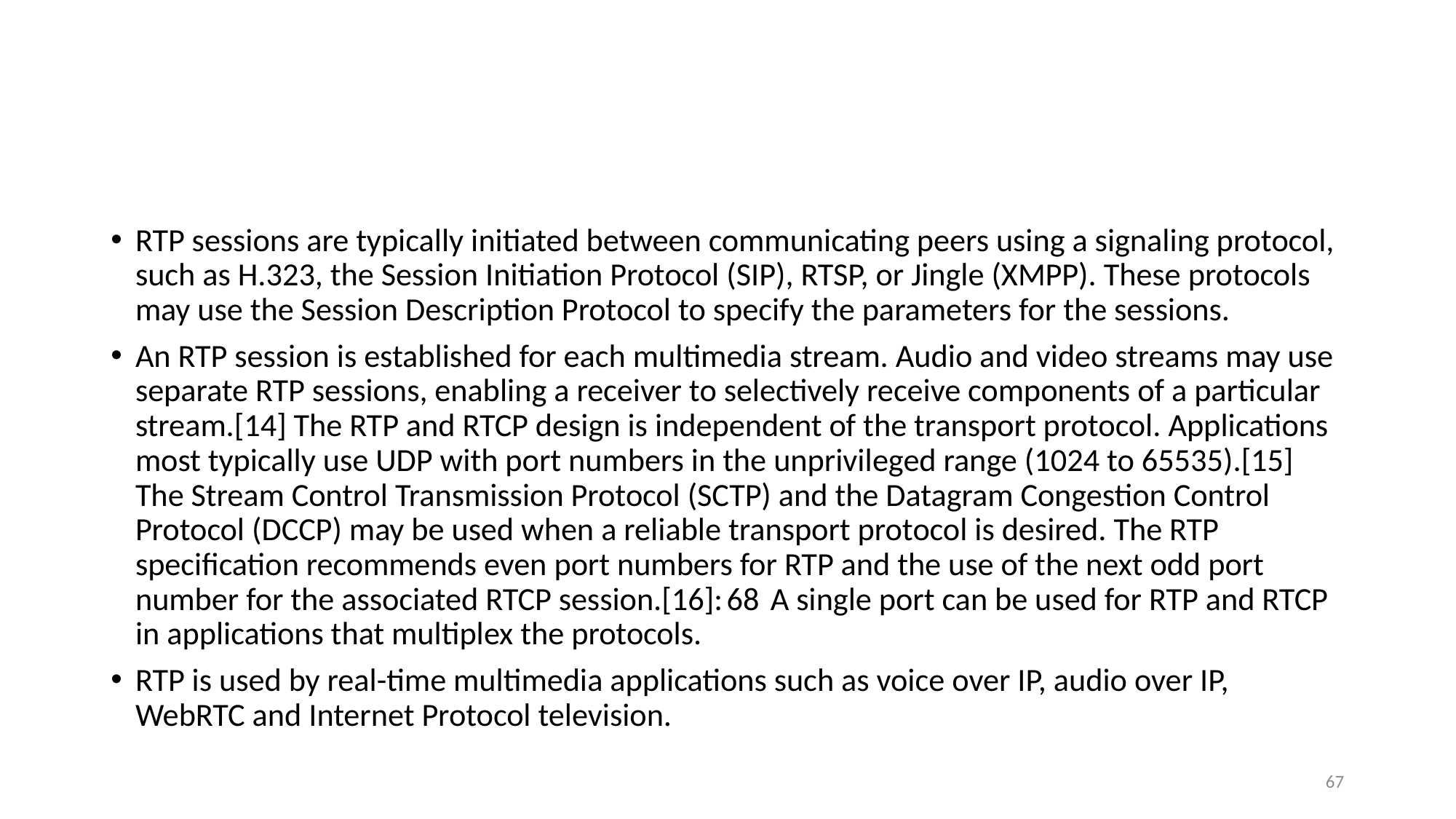

#
RTP sessions are typically initiated between communicating peers using a signaling protocol, such as H.323, the Session Initiation Protocol (SIP), RTSP, or Jingle (XMPP). These protocols may use the Session Description Protocol to specify the parameters for the sessions.
An RTP session is established for each multimedia stream. Audio and video streams may use separate RTP sessions, enabling a receiver to selectively receive components of a particular stream.[14] The RTP and RTCP design is independent of the transport protocol. Applications most typically use UDP with port numbers in the unprivileged range (1024 to 65535).[15] The Stream Control Transmission Protocol (SCTP) and the Datagram Congestion Control Protocol (DCCP) may be used when a reliable transport protocol is desired. The RTP specification recommends even port numbers for RTP and the use of the next odd port number for the associated RTCP session.[16]: 68  A single port can be used for RTP and RTCP in applications that multiplex the protocols.
RTP is used by real-time multimedia applications such as voice over IP, audio over IP, WebRTC and Internet Protocol television.
67